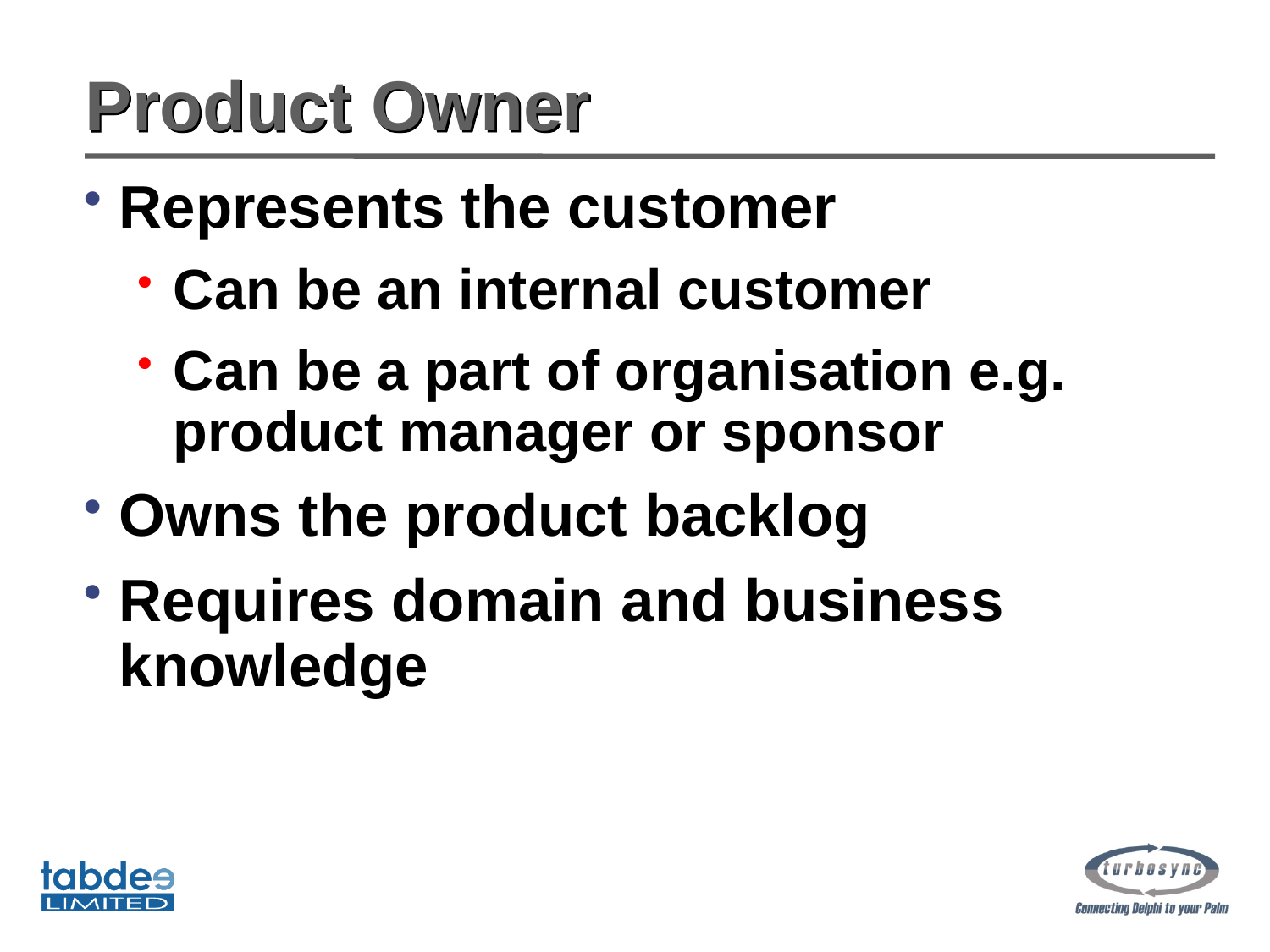

# Product Owner
Represents the customer
Can be an internal customer
Can be a part of organisation e.g. product manager or sponsor
Owns the product backlog
Requires domain and business knowledge